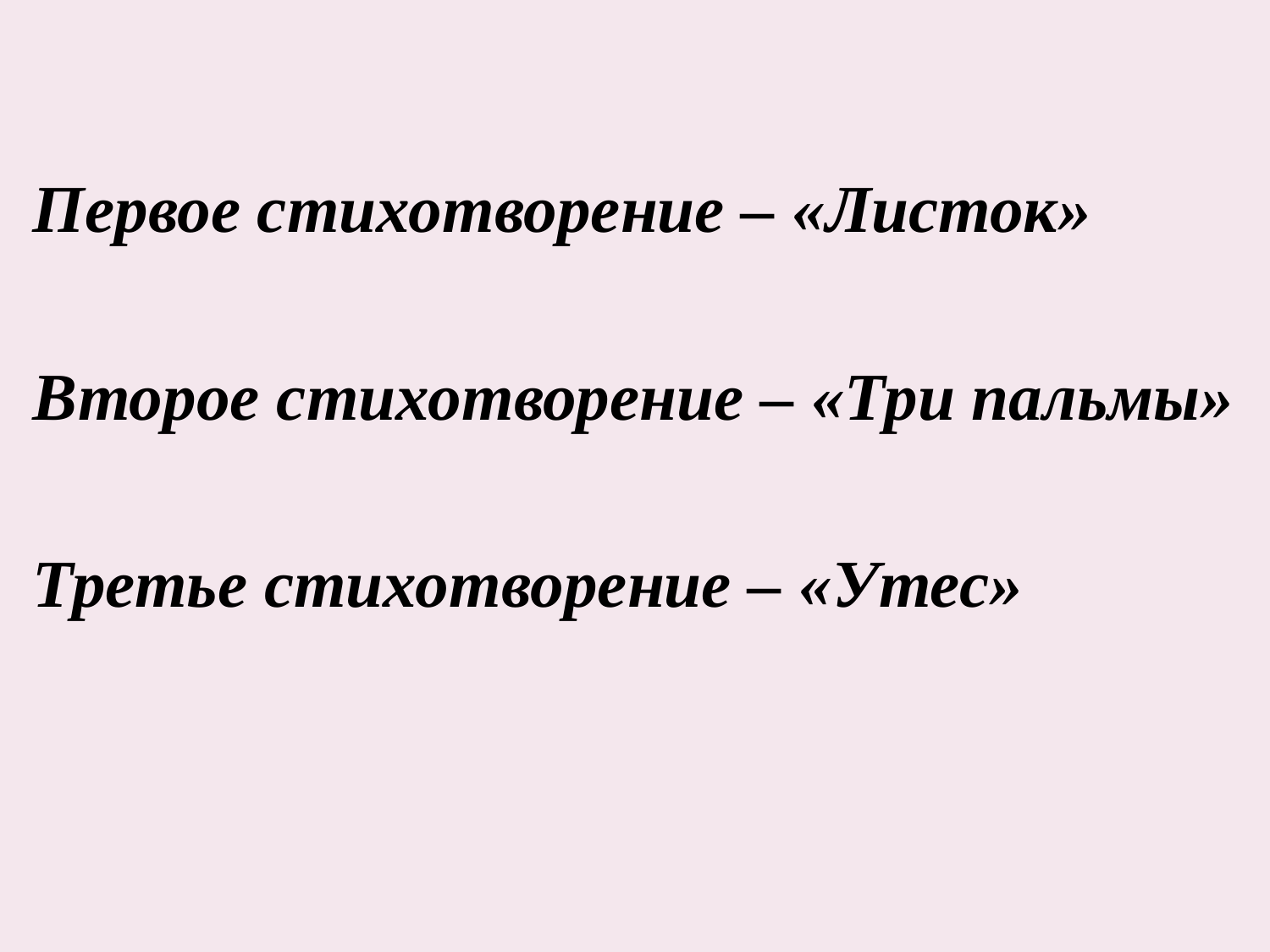

Первое стихотворение – «Листок»

Второе стихотворение – «Три пальмы»

Третье стихотворение – «Утес»